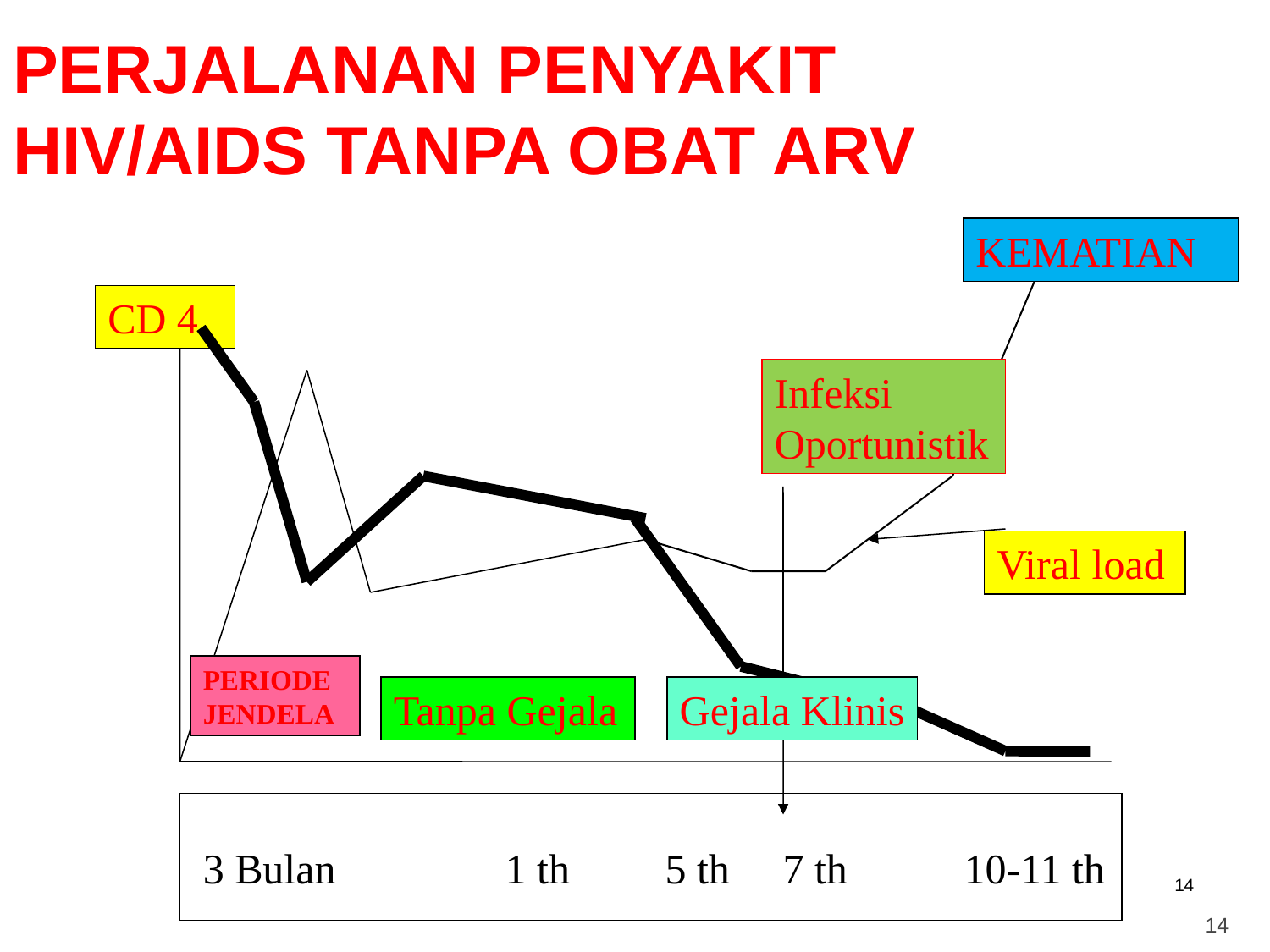

PERJALANAN PENYAKIT HIV/AIDS TANPA OBAT ARV
KEMATIAN

CD 4

Infeksi Oportunistik

Viral load

PERIODE JENDELA

Tanpa Gejala
Gejala Klinis

3 Bulan                1 th         5 th     7 th           10-11 th

14
14